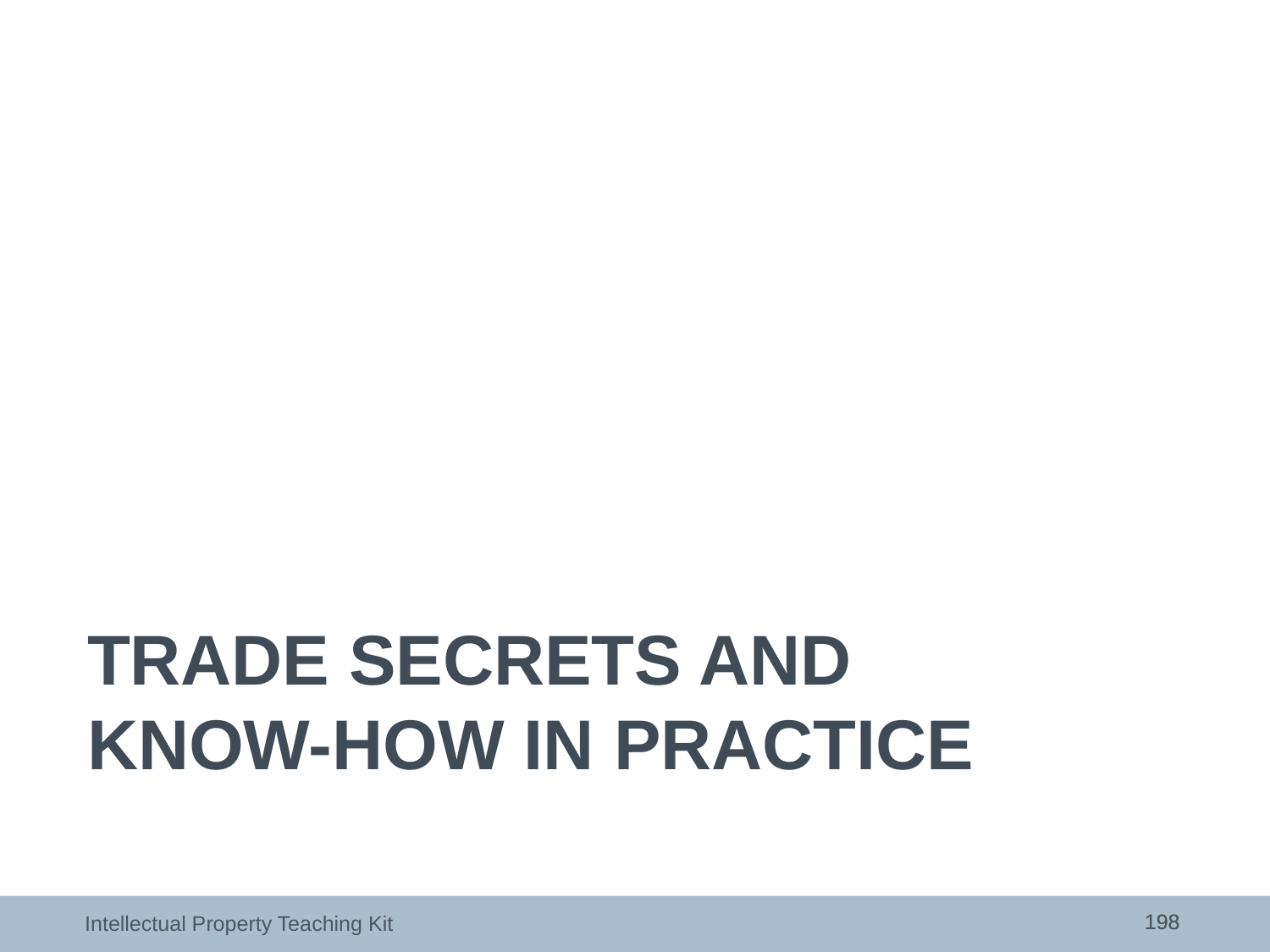

# Trade secrets and know-how in practice
198
198
Intellectual Property Teaching Kit